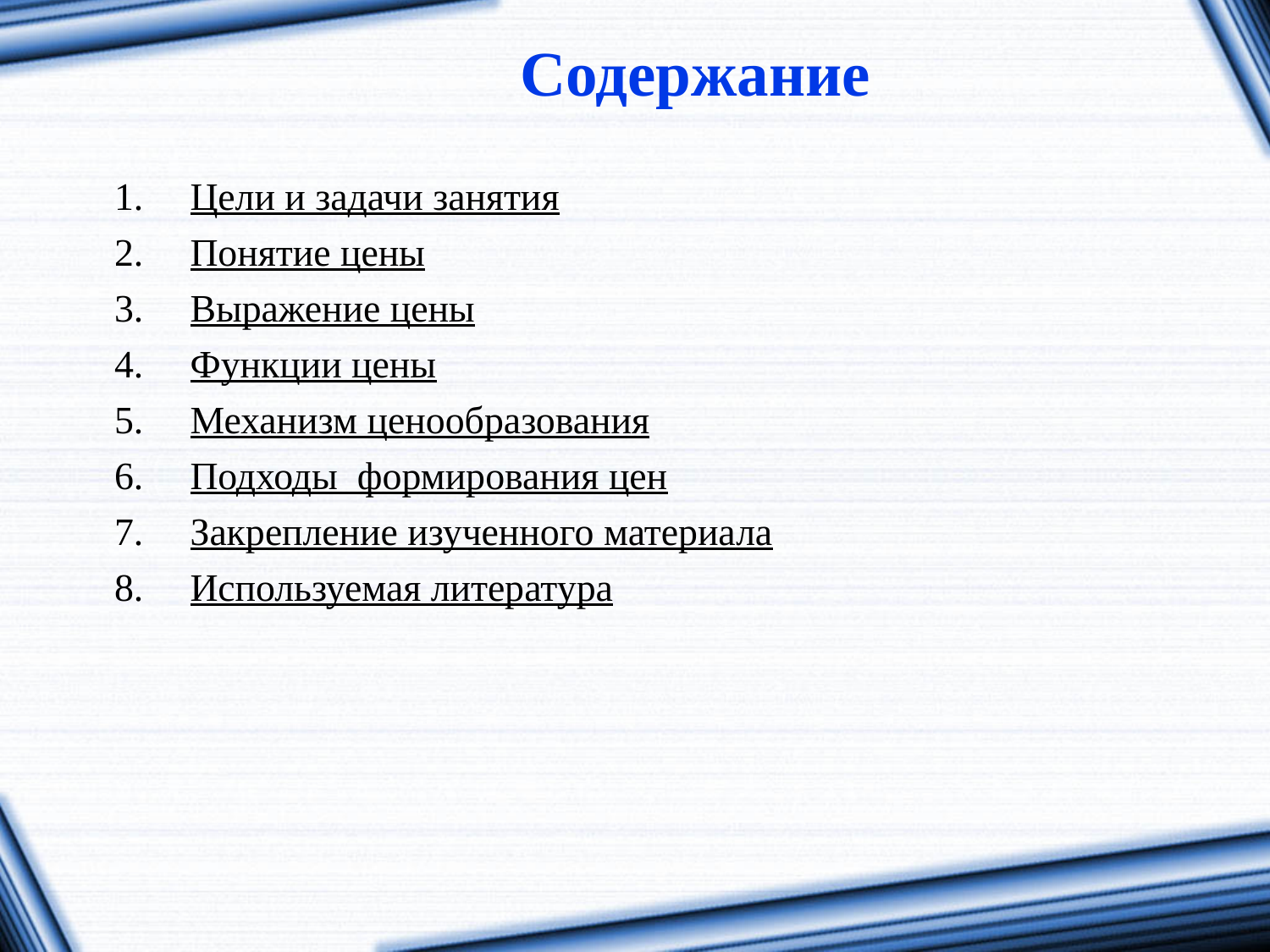

Содержание
Цели и задачи занятия
Понятие цены
Выражение цены
Функции цены
Механизм ценообразования
Подходы  формирования цен
Закрепление изученного материала
Используемая литература